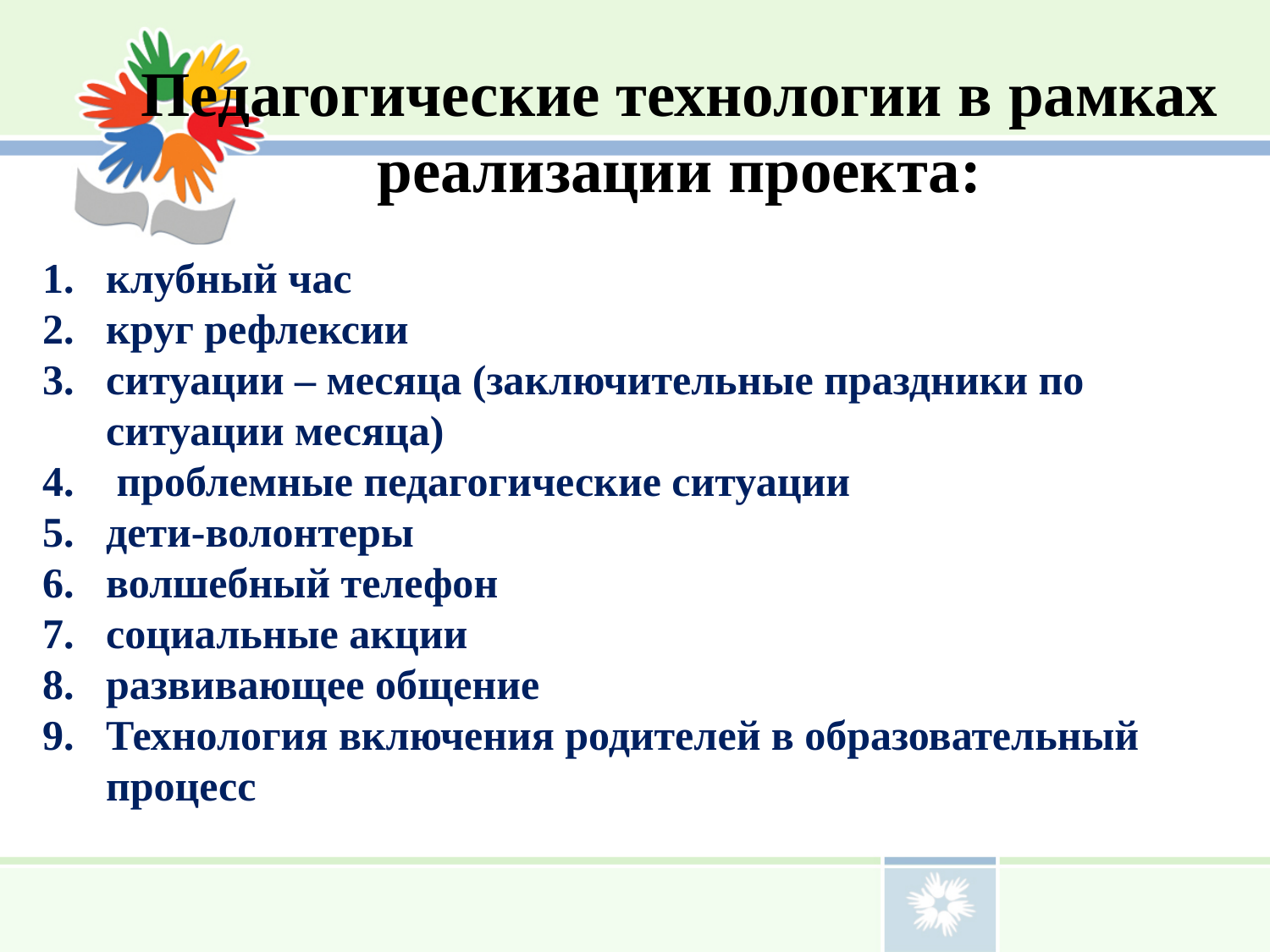

# Педагогические технологии в рамках реализации проекта:
клубный час
круг рефлексии
ситуации – месяца (заключительные праздники по ситуации месяца)
 проблемные педагогические ситуации
дети-волонтеры
волшебный телефон
социальные акции
развивающее общение
Технология включения родителей в образовательный процесс